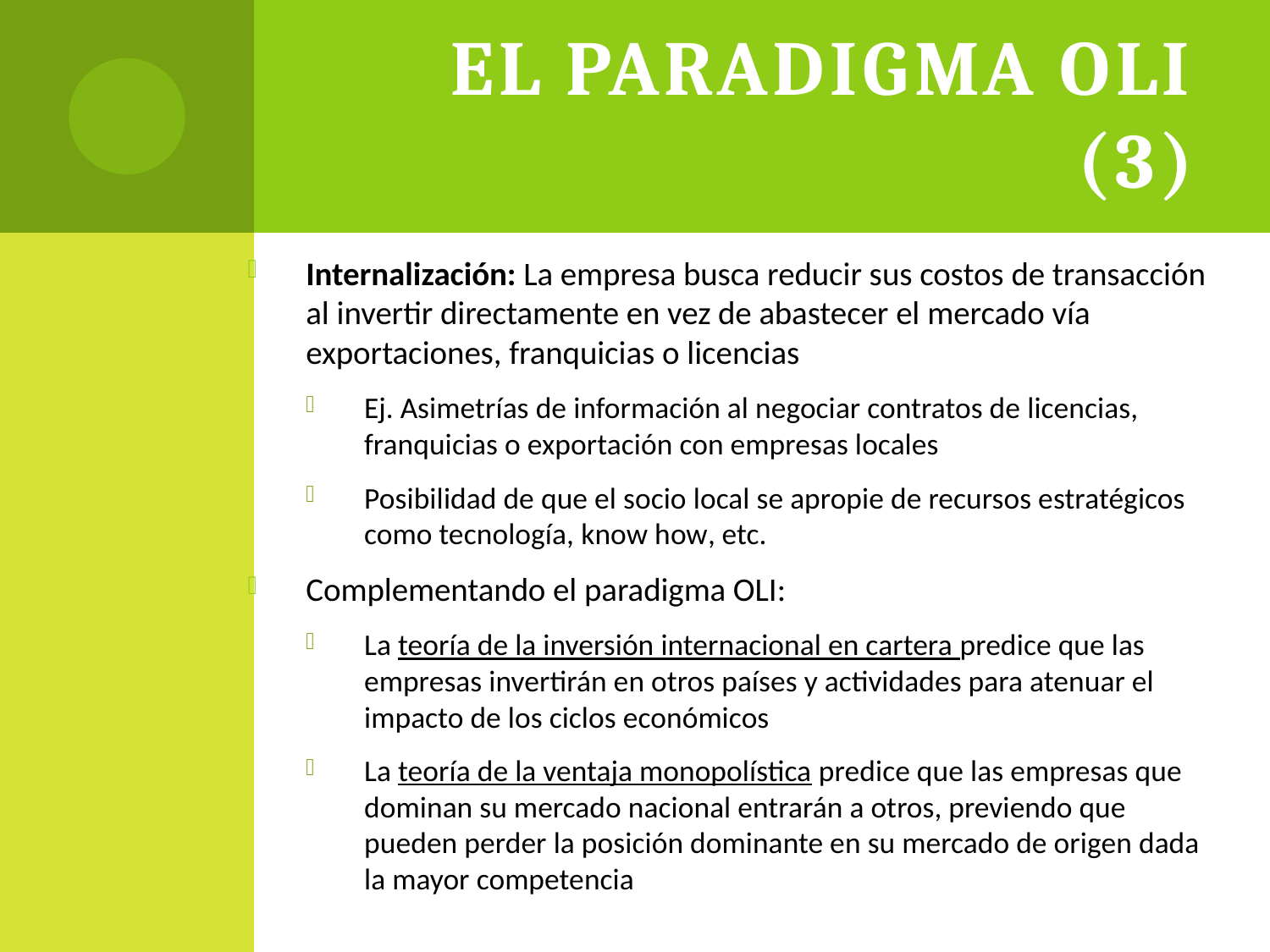

# El paradigma OLI (3)
Internalización: La empresa busca reducir sus costos de transacción al invertir directamente en vez de abastecer el mercado vía exportaciones, franquicias o licencias
Ej. Asimetrías de información al negociar contratos de licencias, franquicias o exportación con empresas locales
Posibilidad de que el socio local se apropie de recursos estratégicos como tecnología, know how, etc.
Complementando el paradigma OLI:
La teoría de la inversión internacional en cartera predice que las empresas invertirán en otros países y actividades para atenuar el impacto de los ciclos económicos
La teoría de la ventaja monopolística predice que las empresas que dominan su mercado nacional entrarán a otros, previendo que pueden perder la posición dominante en su mercado de origen dada la mayor competencia